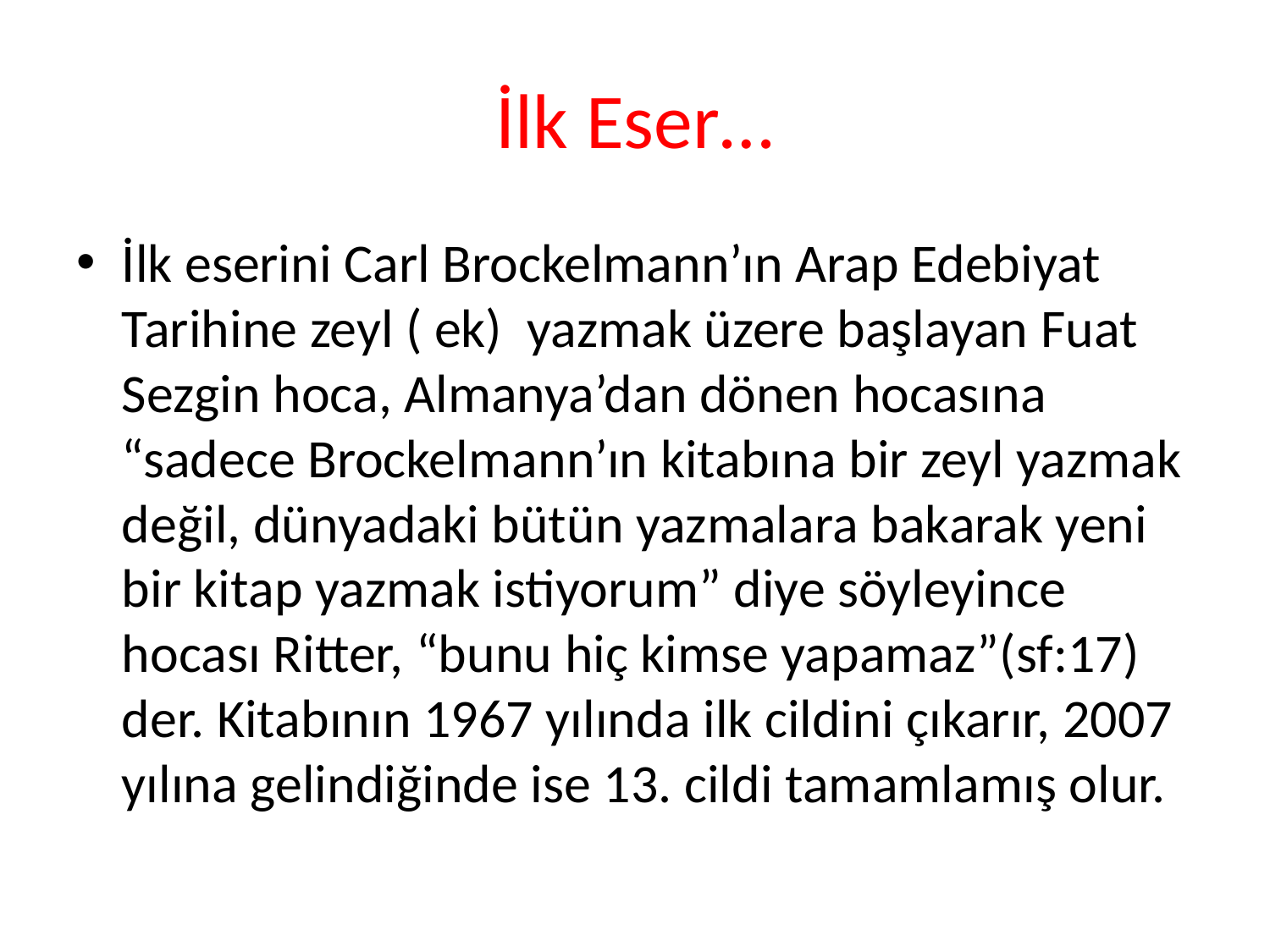

# İlk Eser…
İlk eserini Carl Brockelmann’ın Arap Edebiyat Tarihine zeyl ( ek)  yazmak üzere başlayan Fuat Sezgin hoca, Almanya’dan dönen hocasına “sadece Brockelmann’ın kitabına bir zeyl yazmak değil, dünyadaki bütün yazmalara bakarak yeni bir kitap yazmak istiyorum” diye söyleyince hocası Ritter, “bunu hiç kimse yapamaz”(sf:17) der. Kitabının 1967 yılında ilk cildini çıkarır, 2007 yılına gelindiğinde ise 13. cildi tamamlamış olur.